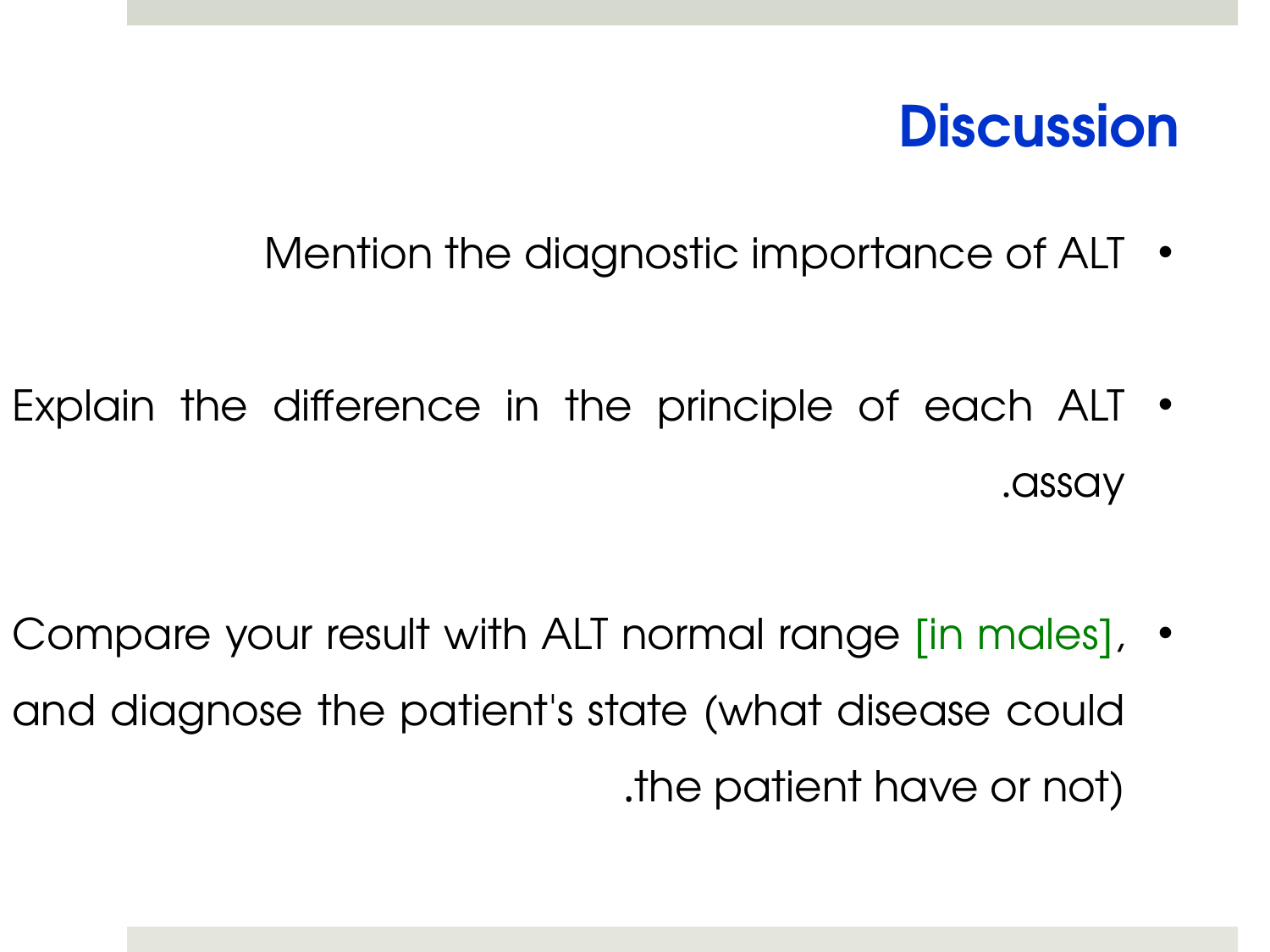

Discussion

Mention the diagnostic importance of ALT

Explain the difference in the principle of each ALT assay.

Compare your result with ALT normal range [in males], and diagnose the patient's state (what disease could the patient have or not).